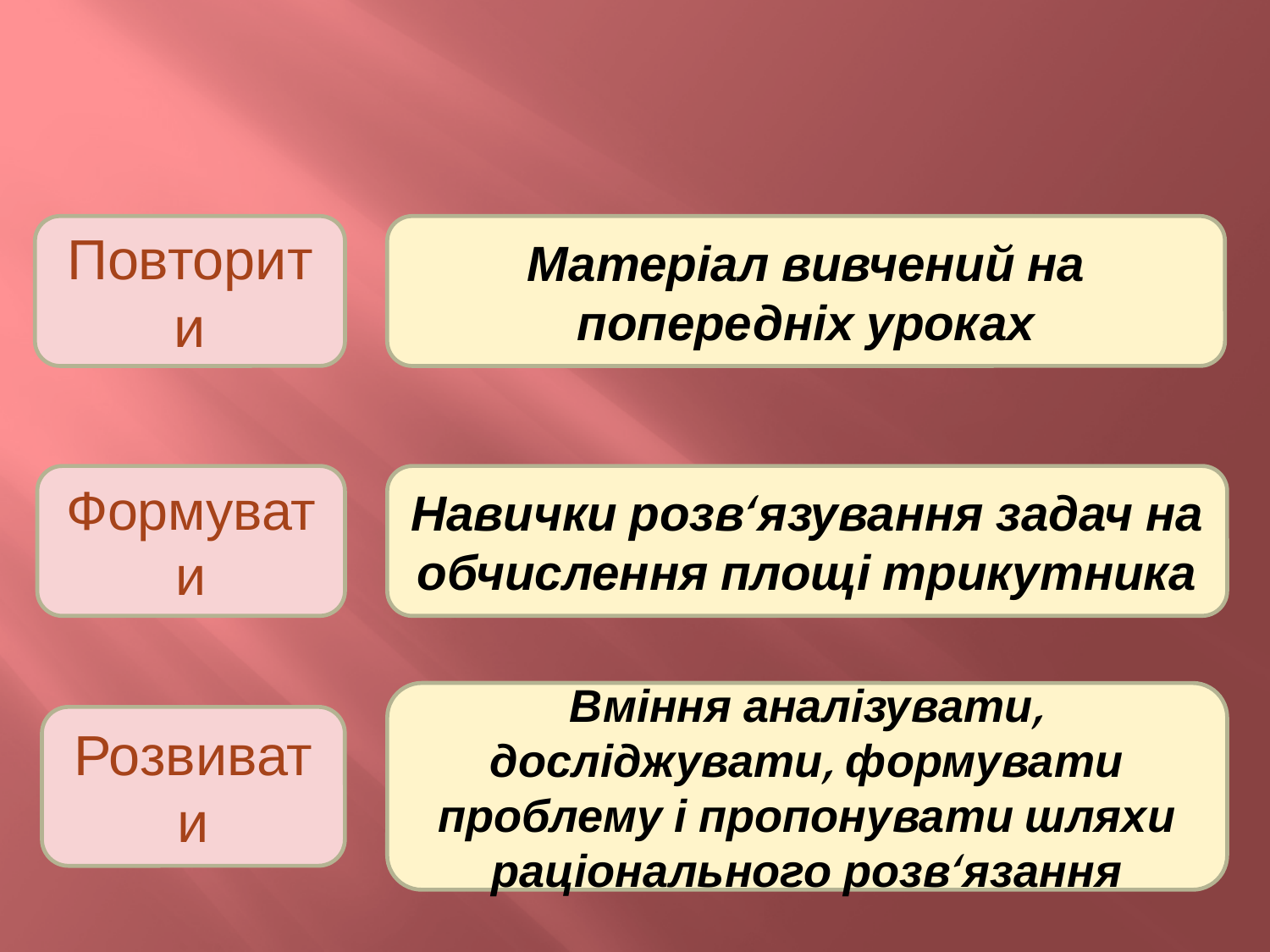

# Мета уроку
Повторити
Матеріал вивчений на попередніх уроках
Формувати
Навички розв‘язування задач на обчислення площі трикутника
Вміння аналізувати, досліджувати, формувати проблему і пропонувати шляхи раціонального розв‘язання
Розвивати